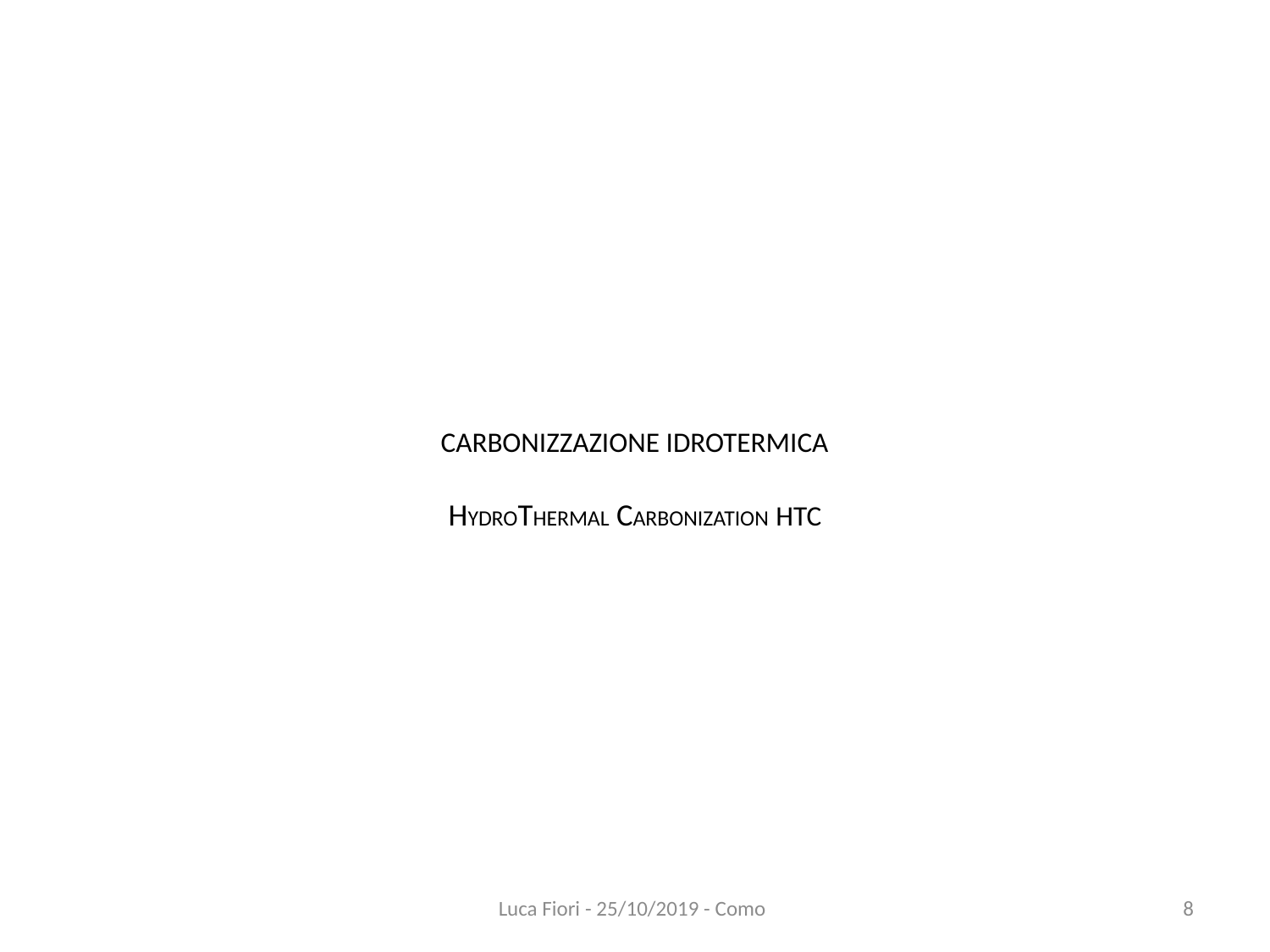

# CARBONIZZAZIONE IDROTERMICA HYDROTHERMAL CARBONIZATION HTC
Luca Fiori - 25/10/2019 - Como
8